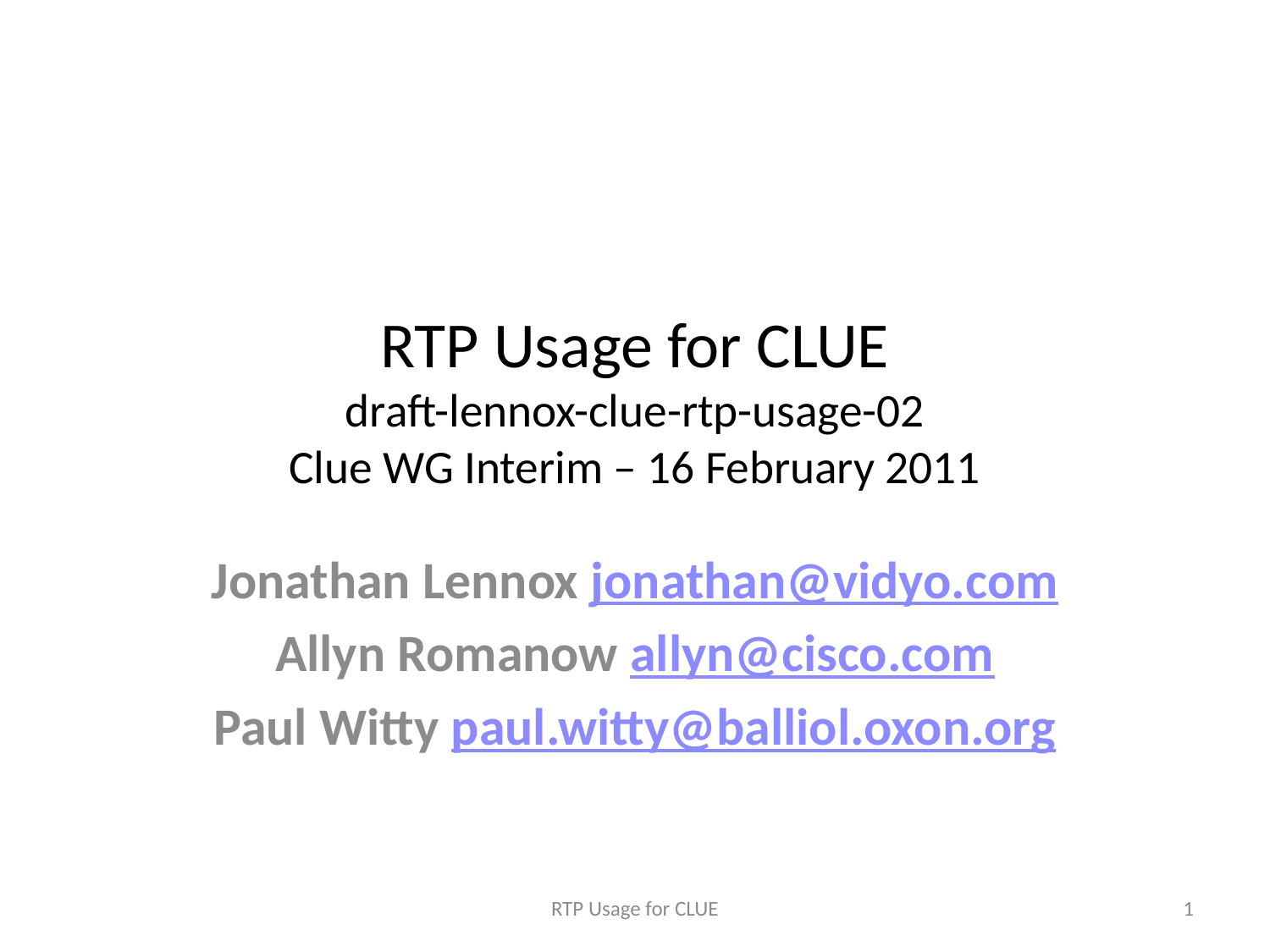

# RTP Usage for CLUE draft-lennox-clue-rtp-usage-02 Clue WG Interim – 16 February 2011
Jonathan Lennox jonathan@vidyo.com
Allyn Romanow allyn@cisco.com
Paul Witty paul.witty@balliol.oxon.org

RTP Usage for CLUE
1